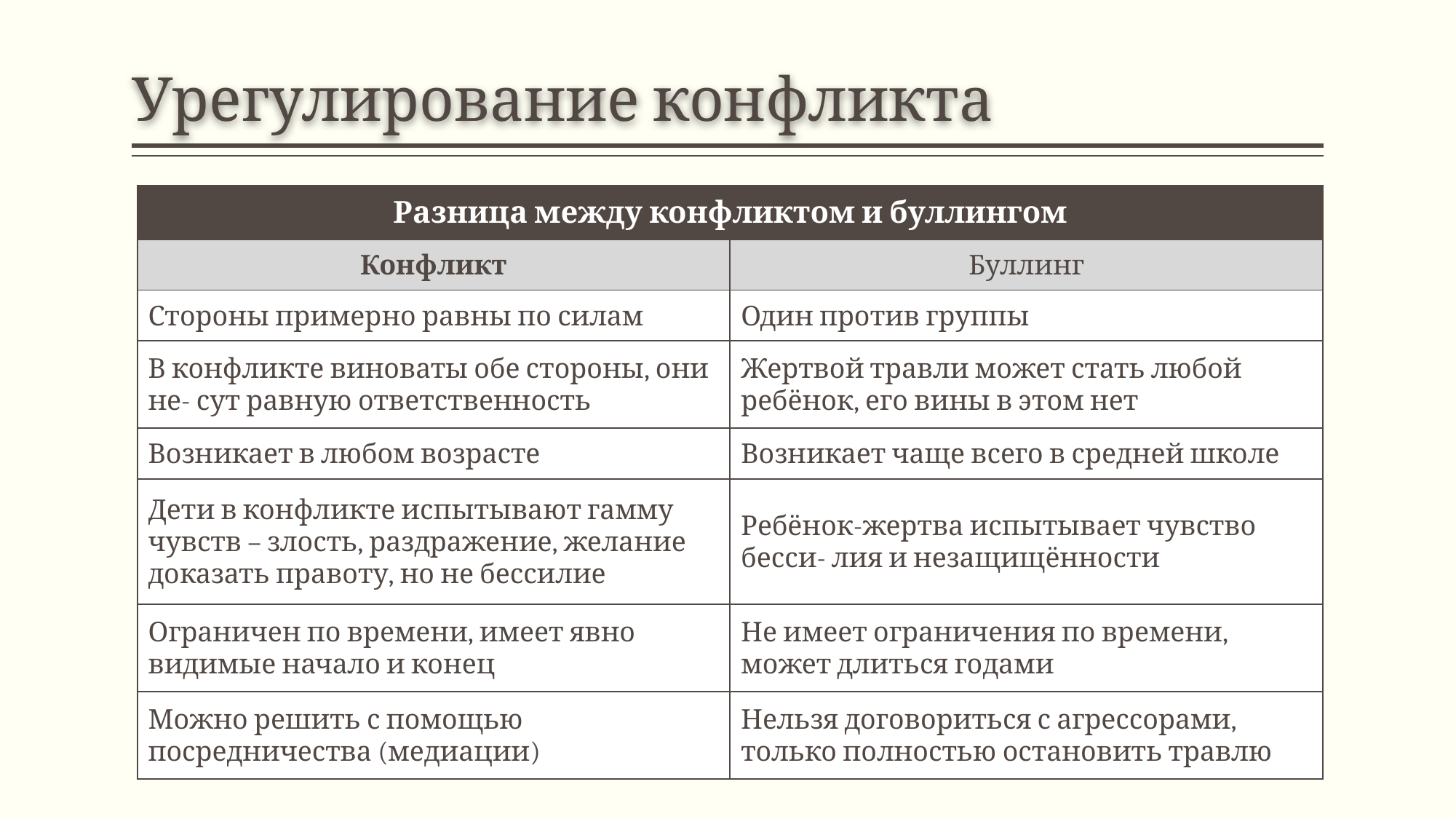

# Урегулирование конфликта
| Разница между конфликтом и буллингом |  |
| --- | --- |
| Конфликт | Буллинг |
| Стороны примерно равны по силам | Один против группы |
| В конфликте виноваты обе стороны, они не- сут равную ответственность | Жертвой травли может стать любой ребёнок, его вины в этом нет |
| Возникает в любом возрасте | Возникает чаще всего в средней школе |
| Дети в конфликте испытывают гамму чувств – злость, раздражение, желание доказать правоту, но не бессилие | Ребёнок-жертва испытывает чувство бесси- лия и незащищённости |
| Ограничен по времени, имеет явно видимые начало и конец | Не имеет ограничения по времени, может длиться годами |
| Можно решить с помощью посредничества (медиации) | Нельзя договориться с агрессорами, только полностью остановить травлю |